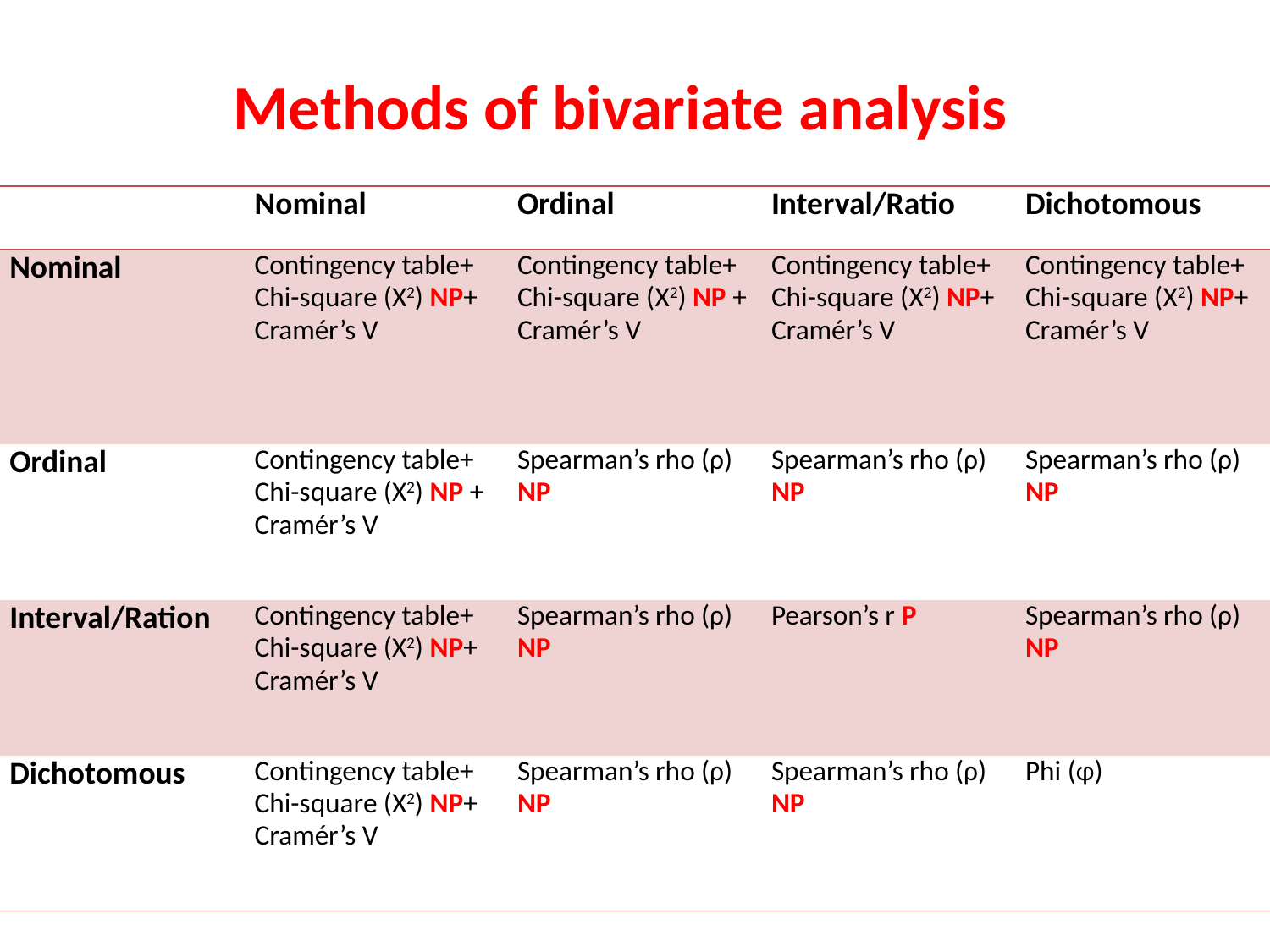

# Methods of bivariate analysis
|  | Nominal | Ordinal | Interval/Ratio | Dichotomous |
| --- | --- | --- | --- | --- |
| Nominal | Contingency table+ Chi-square (X2) NP+ Cramér’s V | Contingency table+ Chi-square (X2) NP + Cramér’s V | Contingency table+ Chi-square (X2) NP+ Cramér’s V | Contingency table+ Chi-square (X2) NP+ Cramér’s V |
| Ordinal | Contingency table+ Chi-square (X2) NP + Cramér’s V | Spearman’s rho (ρ) NP | Spearman’s rho (ρ) NP | Spearman’s rho (ρ) NP |
| Interval/Ration | Contingency table+ Chi-square (X2) NP+ Cramér’s V | Spearman’s rho (ρ) NP | Pearson’s r P | Spearman’s rho (ρ) NP |
| Dichotomous | Contingency table+ Chi-square (X2) NP+ Cramér’s V | Spearman’s rho (ρ) NP | Spearman’s rho (ρ) NP | Phi (φ) |